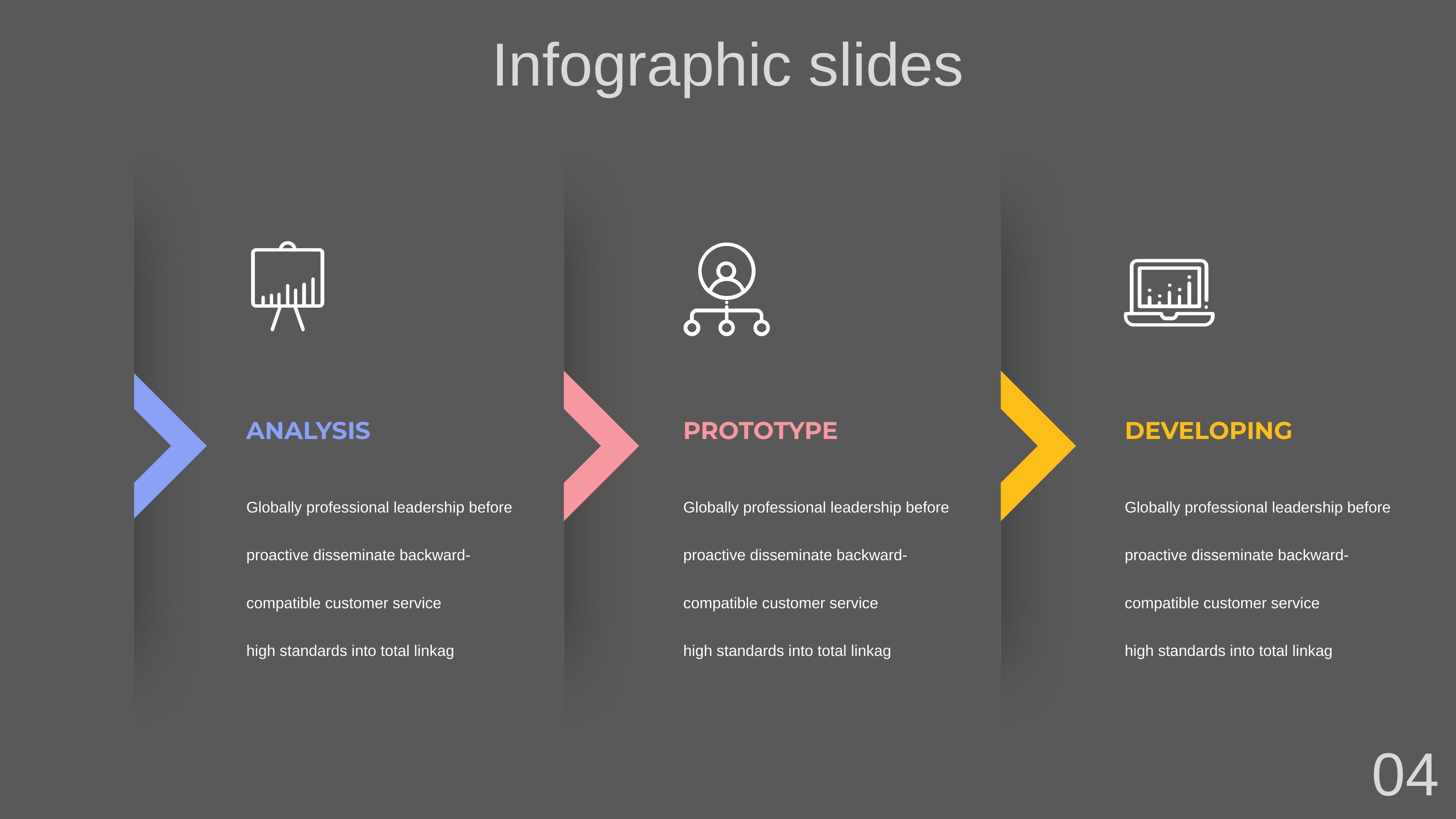

Infographic slides

ANALYSIS
Globally professional leadership before proactive disseminate backward-compatible customer service
high standards into total linkag
PROTOTYPE
Globally professional leadership before proactive disseminate backward-compatible customer service
high standards into total linkag
DEVELOPING
Globally professional leadership before proactive disseminate backward-compatible customer service
high standards into total linkag
04.